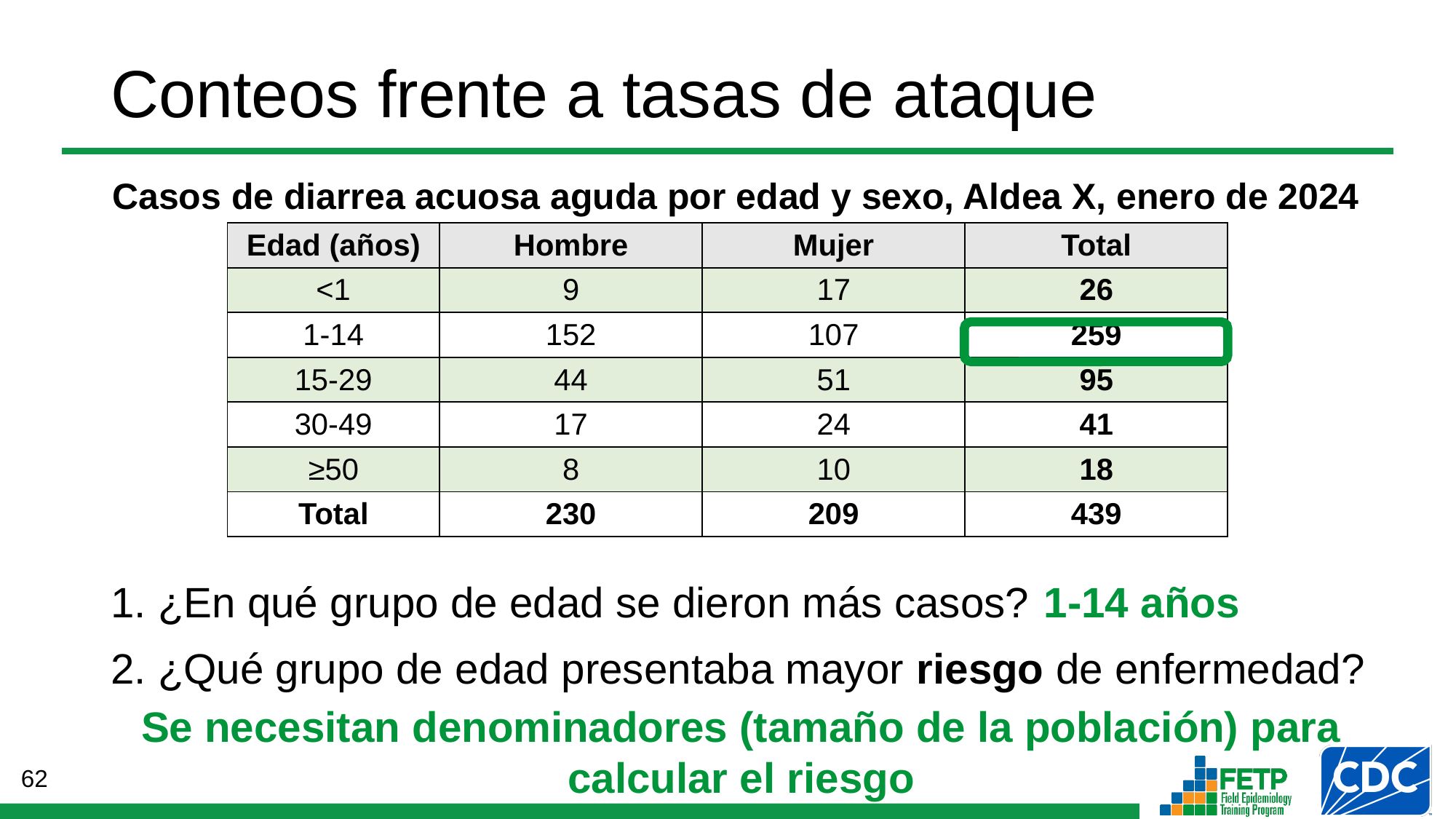

# Conteos frente a tasas de ataque

Casos de diarrea acuosa aguda por edad y sexo, Aldea X, enero de 2024

| Edad (años) | Hombre | Mujer | Total |
| --- | --- | --- | --- |
| <1 | 9 | 17 | 26 |
| 1-14 | 152 | 107 | 259 |
| 15-29 | 44 | 51 | 95 |
| 30-49 | 17 | 24 | 41 |
| ≥50 | 8 | 10 | 18 |
| Total | 230 | 209 | 439 |

1. ¿En qué grupo de edad se dieron más casos?
2. ¿Qué grupo de edad presentaba mayor riesgo de enfermedad?
Se necesitan denominadores (tamaño de la población) para calcular el riesgo

1-14 años